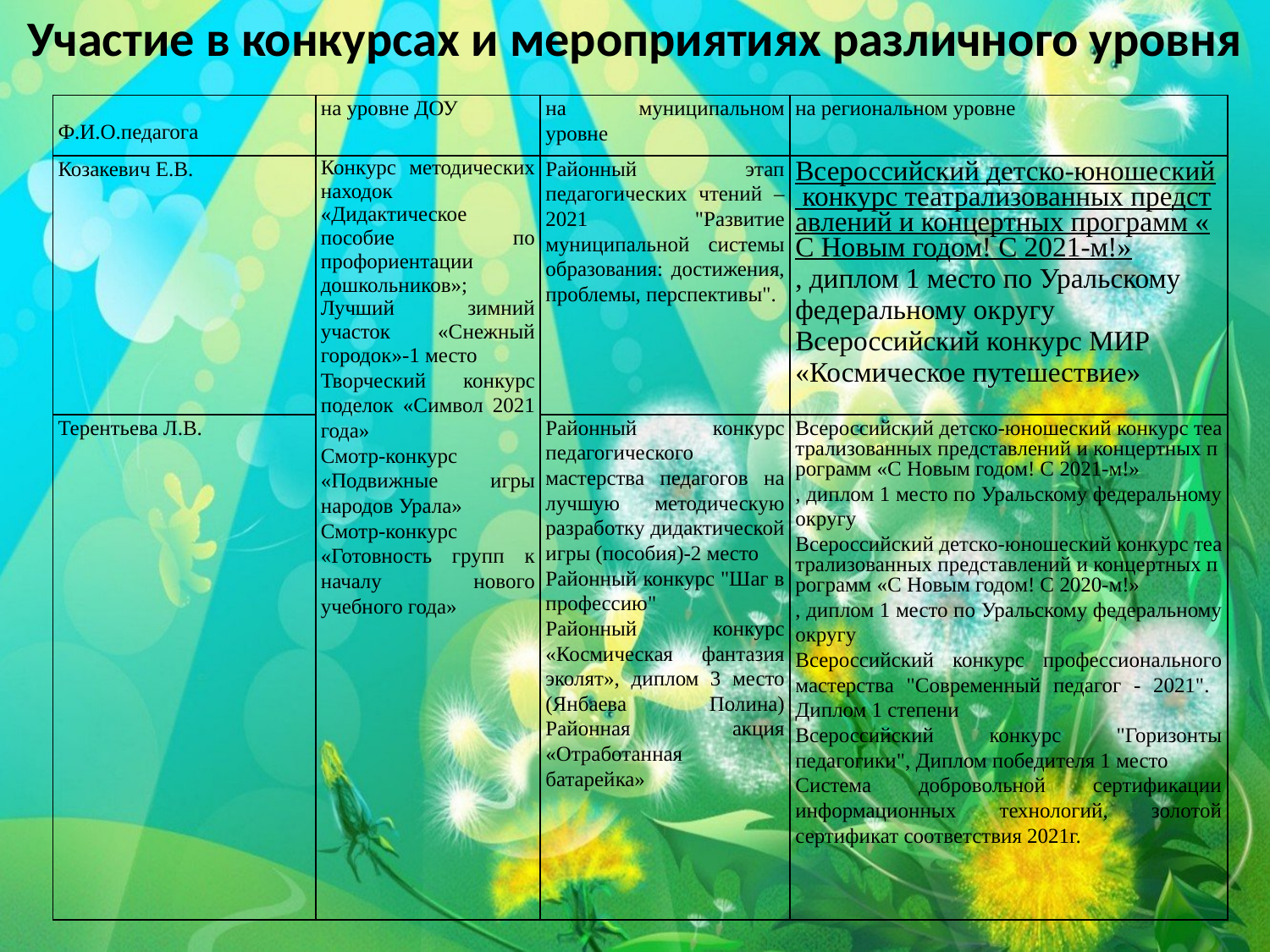

Участие в конкурсах и мероприятиях различного уровня

| Ф.И.О.педагога | на уровне ДОУ | на муниципальном уровне | на региональном уровне |
| --- | --- | --- | --- |
| Козакевич Е.В. | Конкурс методических находок «Дидактическое пособие по профориентации дошкольников»; Лучший зимний участок «Снежный городок»-1 место Творческий конкурс поделок «Символ 2021 года» Смотр-конкурс «Подвижные игры народов Урала» Смотр-конкурс «Готовность групп к началу нового учебного года» | Районный этап педагогических чтений – 2021 "Развитие муниципальной системы образования: достижения, проблемы, перспективы". | Всероссийский детско-юношеский конкурс театрализованных представлений и концертных программ «С Новым годом! С 2021-м!», диплом 1 место по Уральскому федеральному округу Всероссийский конкурс МИР «Космическое путешествие» |
| Терентьева Л.В. |  | Районный конкурс педагогического мастерства педагогов на лучшую методическую разработку дидактической игры (пособия)-2 место Районный конкурс "Шаг в профессию" Районный конкурс «Космическая фантазия эколят», диплом 3 место (Янбаева Полина) Районная акция «Отработанная батарейка» | Всероссийский детско-юношеский конкурс театрализованных представлений и концертных программ «С Новым годом! С 2021-м!», диплом 1 место по Уральскому федеральному округу Всероссийский детско-юношеский конкурс театрализованных представлений и концертных программ «С Новым годом! С 2020-м!», диплом 1 место по Уральскому федеральному округу Всероссийский конкурс профессионального мастерства "Современный педагог - 2021". Диплом 1 степени Всероссийский конкурс "Горизонты педагогики", Диплом победителя 1 место Система добровольной сертификации информационных технологий, золотой сертификат соответствия 2021г. |